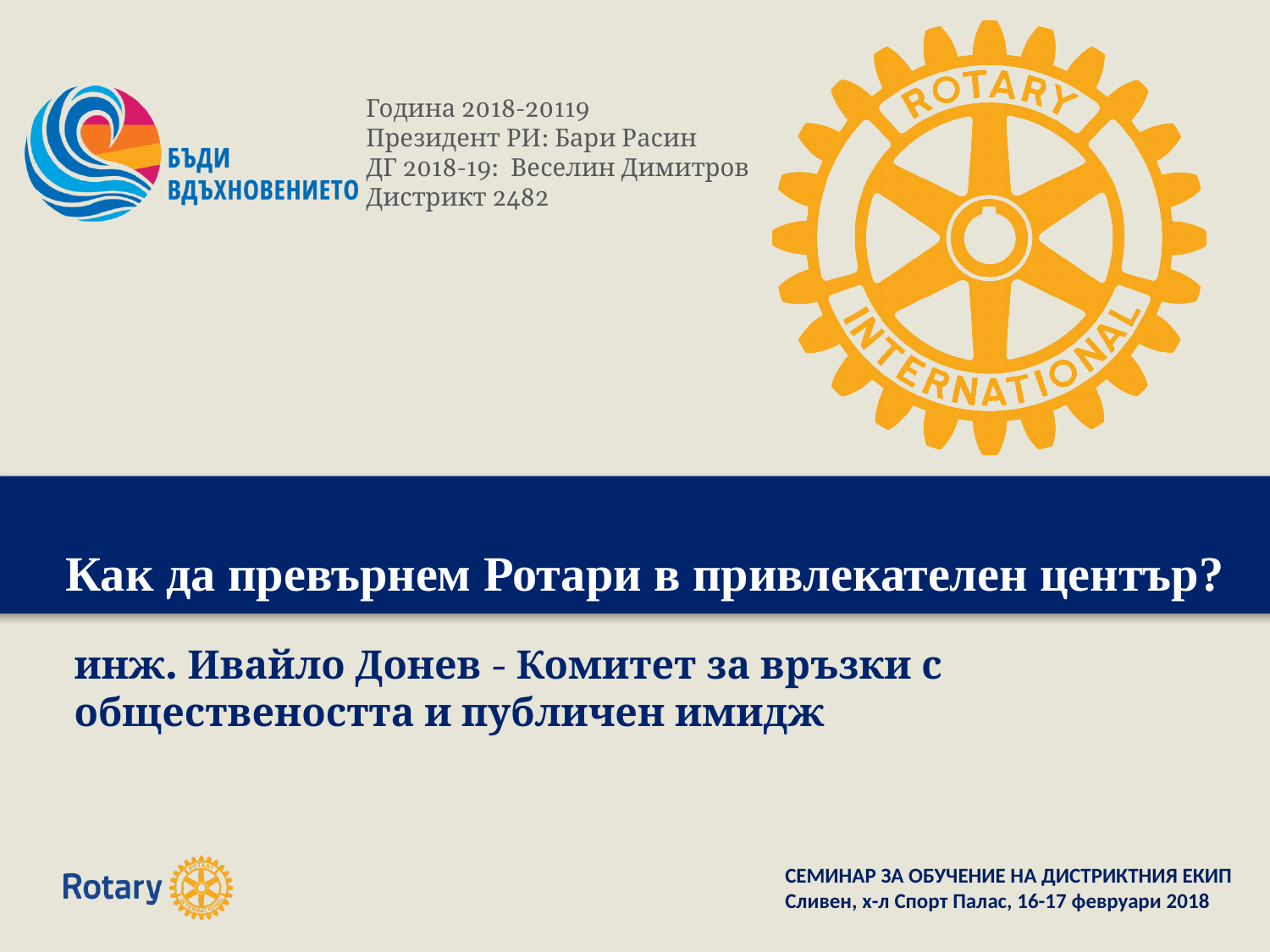

# Как да превърнем Ротари в привлекателен център?
инж. Ивайло Донев - Комитет за връзки с обществеността и публичен имидж